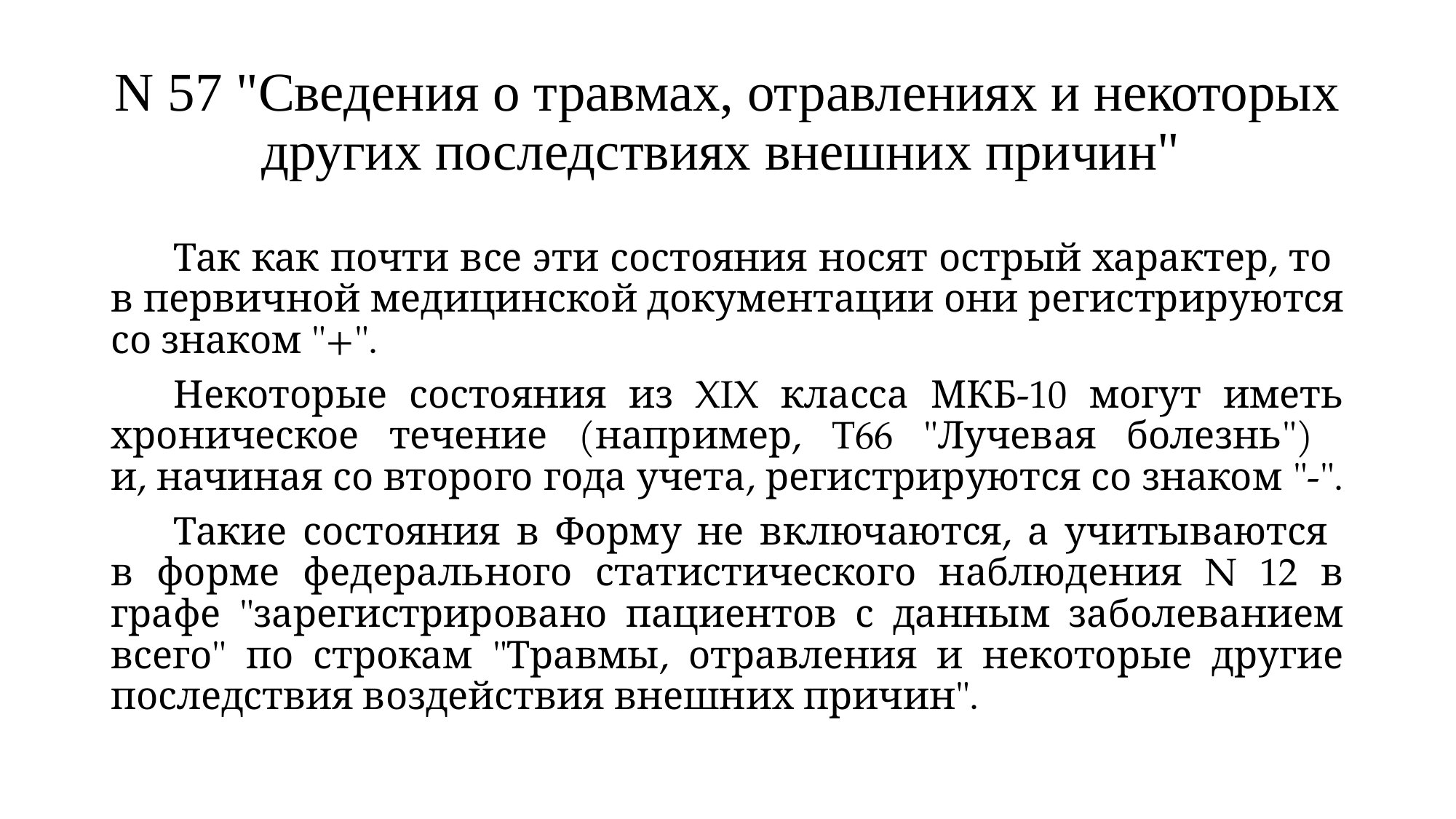

# N 57 "Сведения о травмах, отравлениях и некоторых других последствиях внешних причин"
Так как почти все эти состояния носят острый характер, то
в первичной медицинской документации они регистрируются со знаком "+".
Некоторые состояния из XIX класса МКБ-10 могут иметь хроническое течение (например, T66 "Лучевая болезнь")
и, начиная со второго года учета, регистрируются со знаком "-".
Такие состояния в Форму не включаются, а учитываются
в форме федерального статистического наблюдения N 12 в графе "зарегистрировано пациентов с данным заболеванием всего" по строкам "Травмы, отравления и некоторые другие последствия воздействия внешних причин".